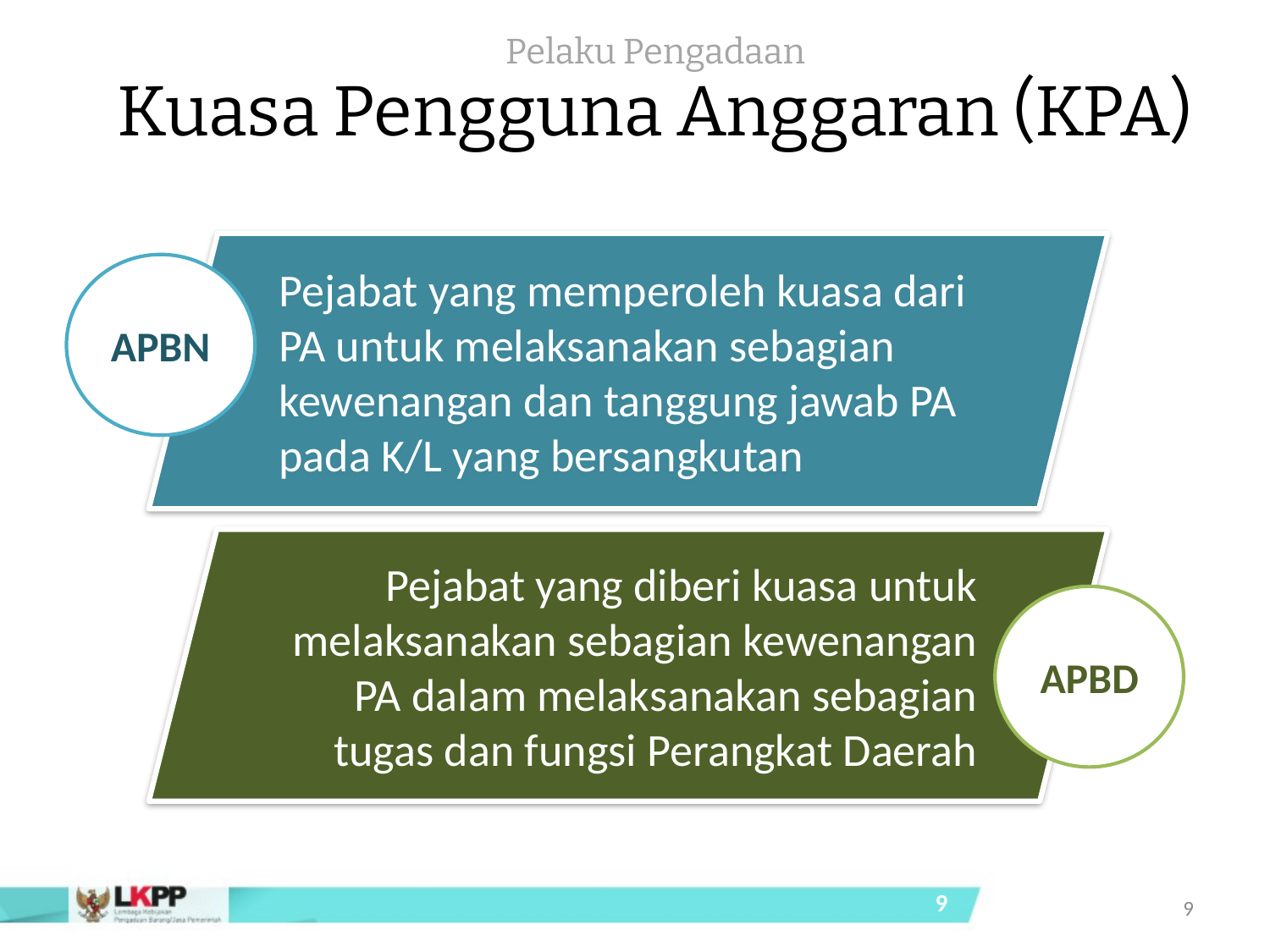

Pelaku Pengadaan
Kuasa Pengguna Anggaran (KPA)
Pejabat yang memperoleh kuasa dari PA untuk melaksanakan sebagian kewenangan dan tanggung jawab PA pada K/L yang bersangkutan
APBN
K P A(KUASA PENGGNA ANGGARAN)
Pejabat yang diberi kuasa untuk melaksanakan sebagian kewenangan PA dalam melaksanakan sebagian tugas dan fungsi Perangkat Daerah
APBD
9
9